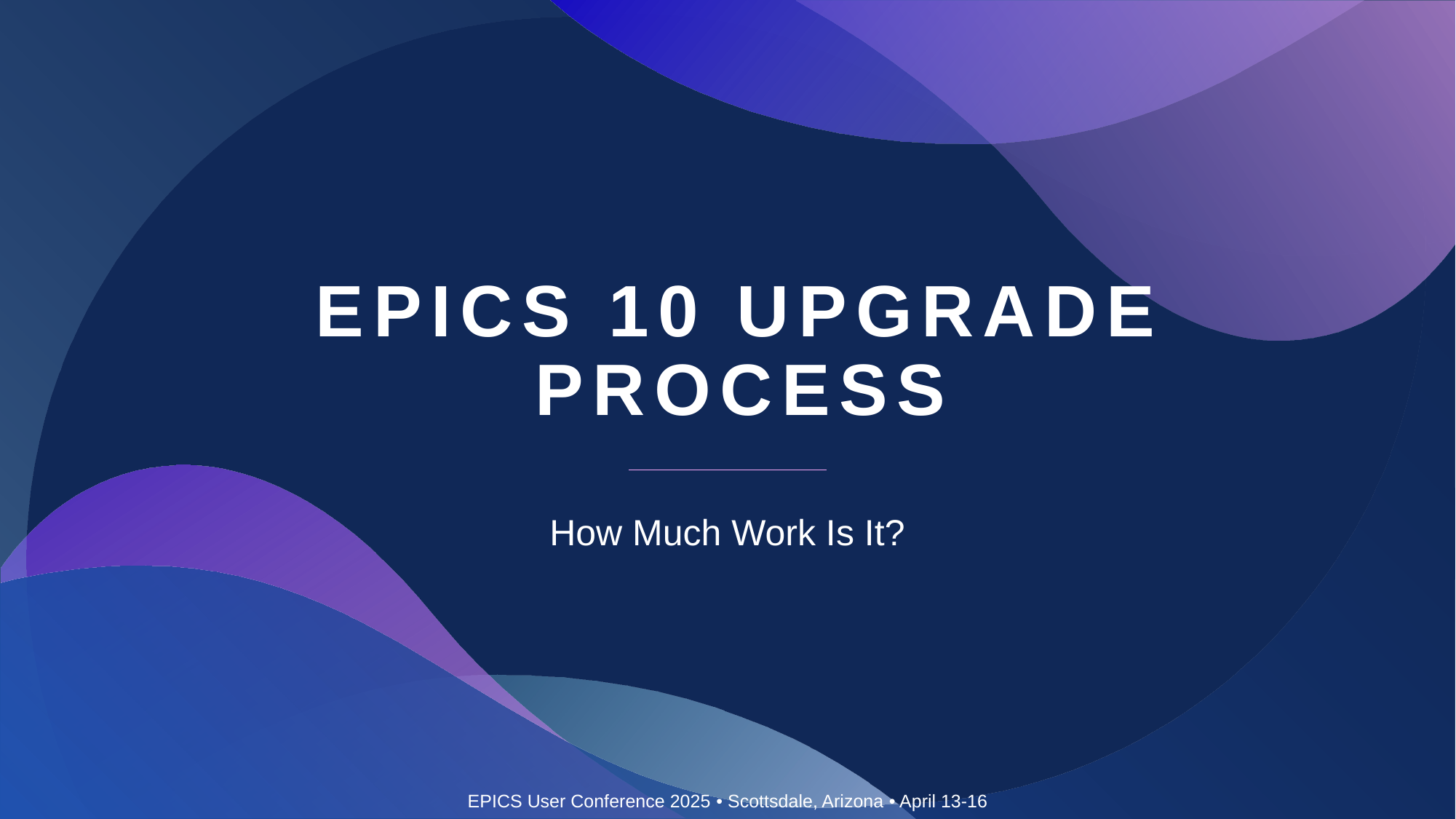

# EPICS 10 Upgrade Process
How Much Work Is It?